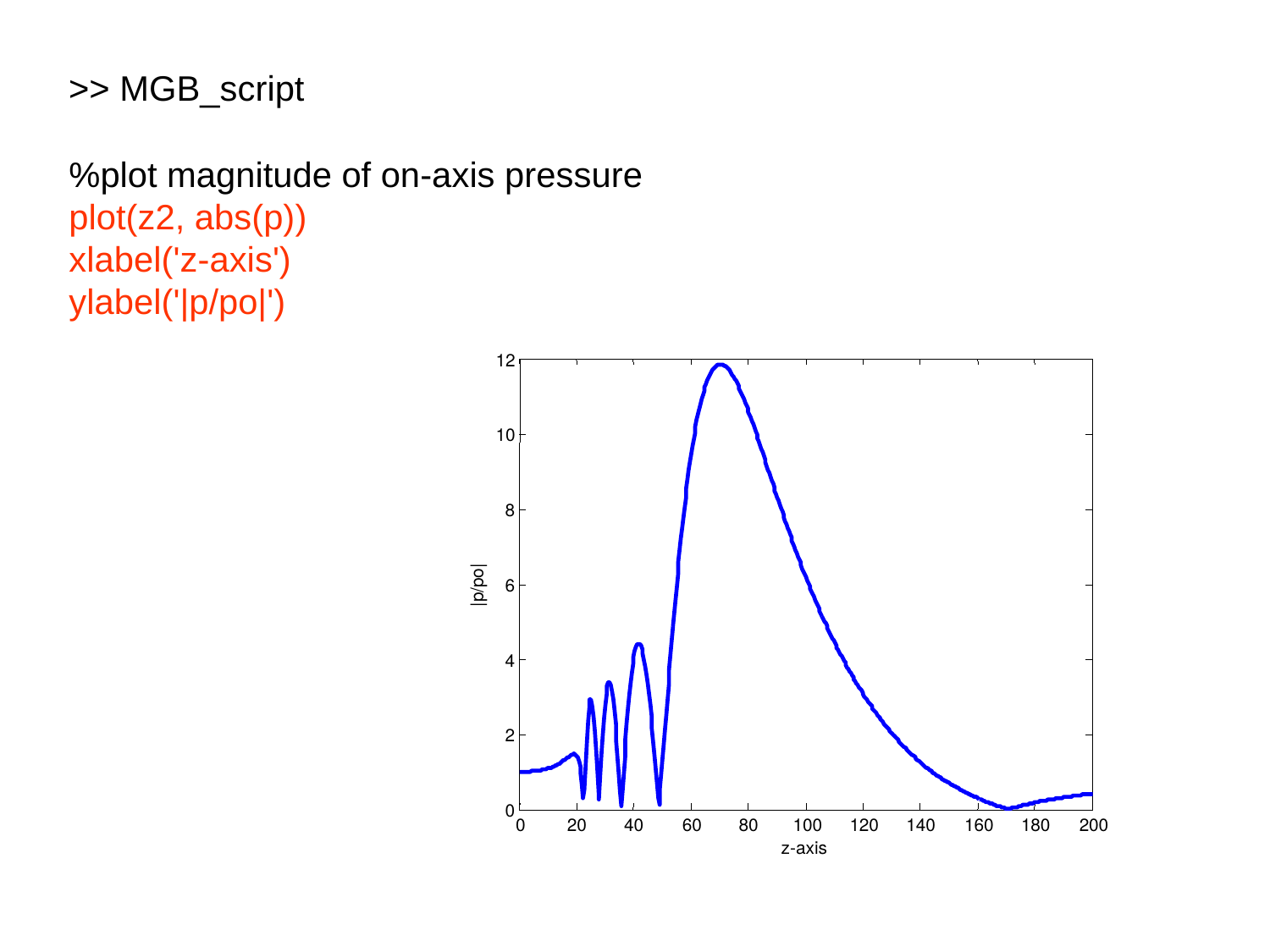

>> MGB_script
%plot magnitude of on-axis pressure
plot(z2, abs(p))
xlabel('z-axis')
ylabel('|p/po|')
12

10

8

6
|p/po|

4

2

0

0
20
40
60
80
100
120
140
160
180
200
z-axis